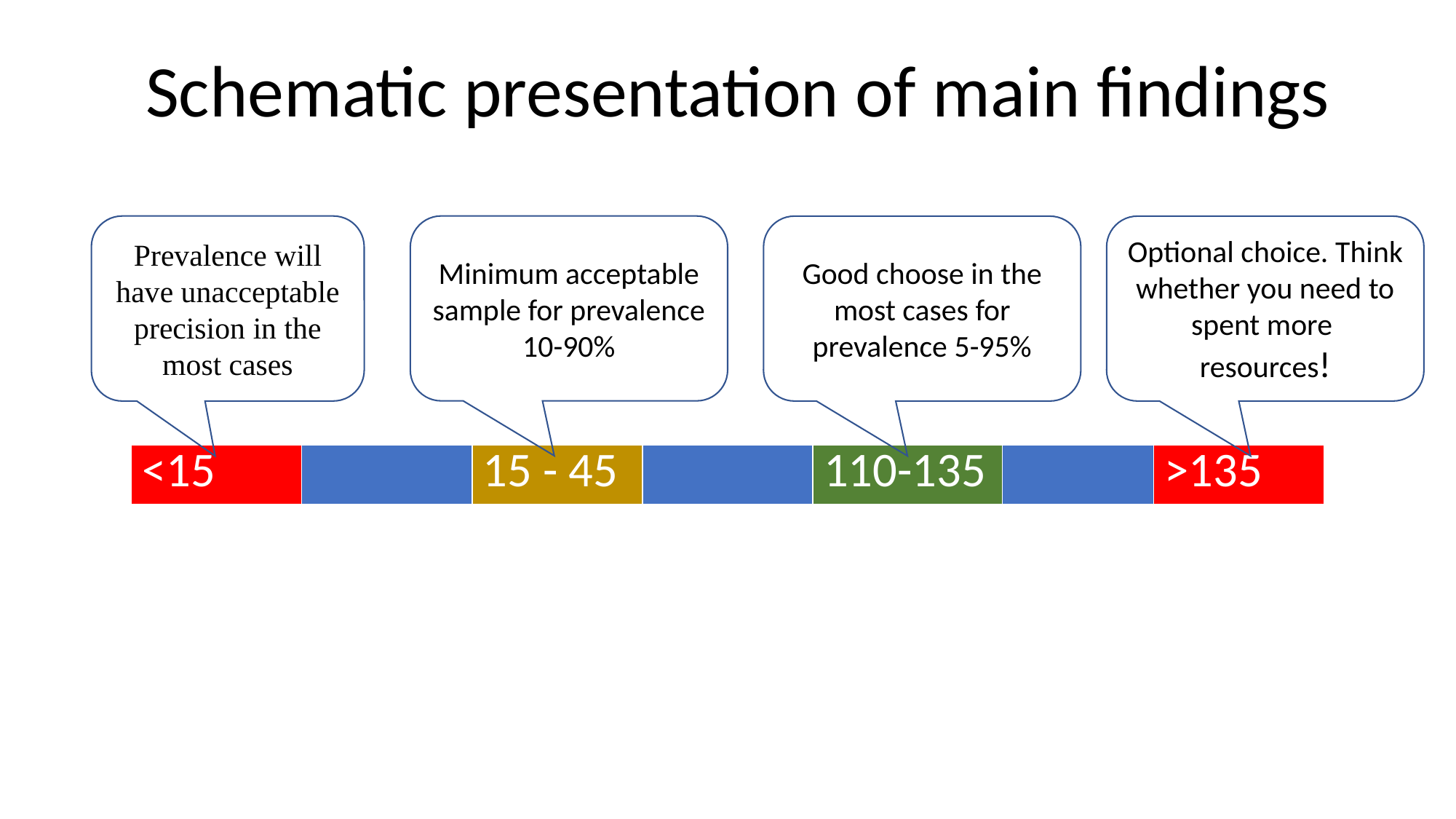

# Schematic presentation of main findings
Minimum acceptable sample for prevalence 10-90%
Prevalence will have unacceptable precision in the most cases
Good choose in the most cases for prevalence 5-95%
Optional choice. Think whether you need to spent more  resources!
| <15 |  | 15 - 45 |  | 110-135 |  | >135 |
| --- | --- | --- | --- | --- | --- | --- |